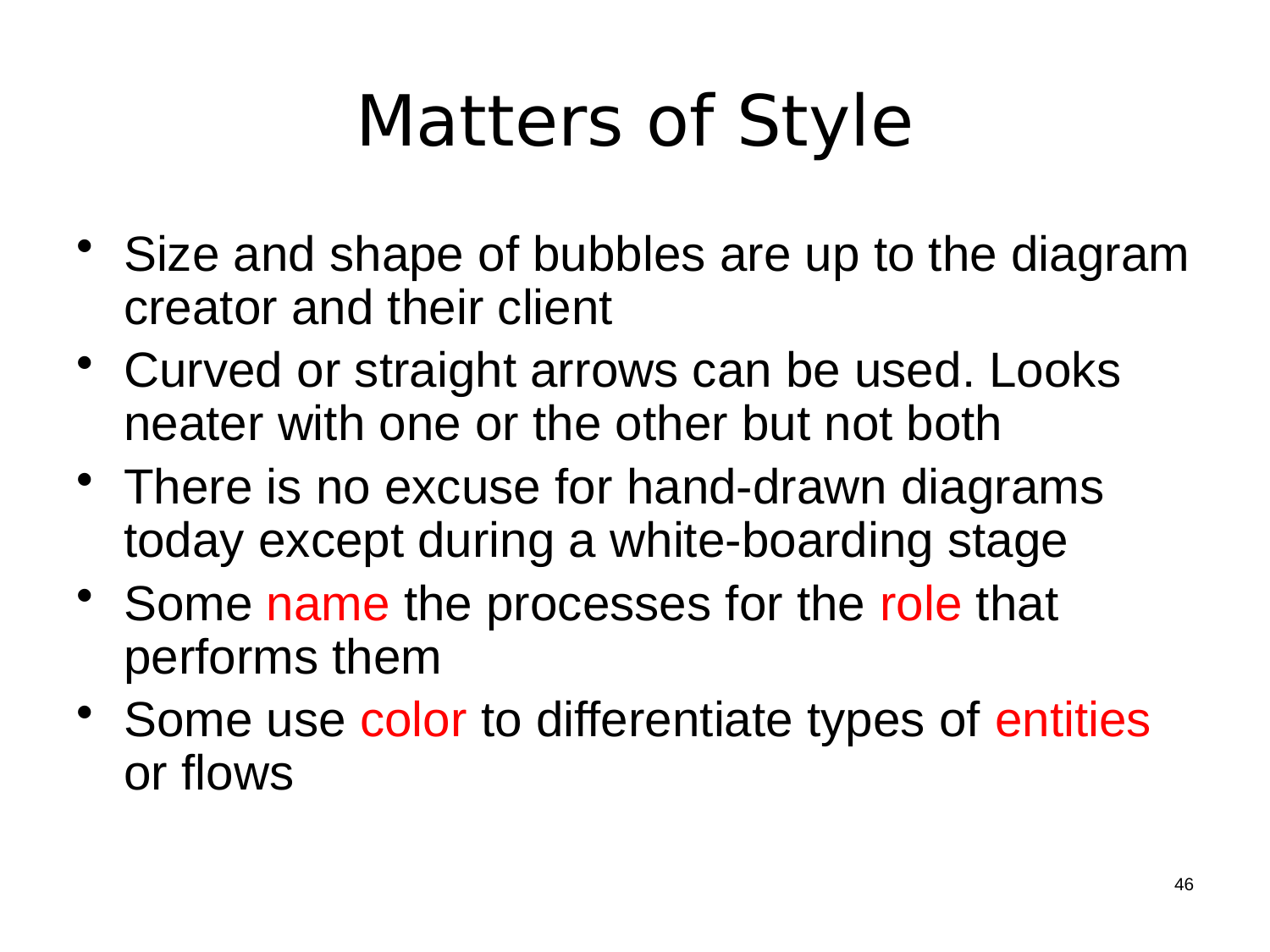

# Matters of Style
Size and shape of bubbles are up to the diagram creator and their client
Curved or straight arrows can be used. Looks neater with one or the other but not both
There is no excuse for hand-drawn diagrams today except during a white-boarding stage
Some name the processes for the role that performs them
Some use color to differentiate types of entities or flows
  46